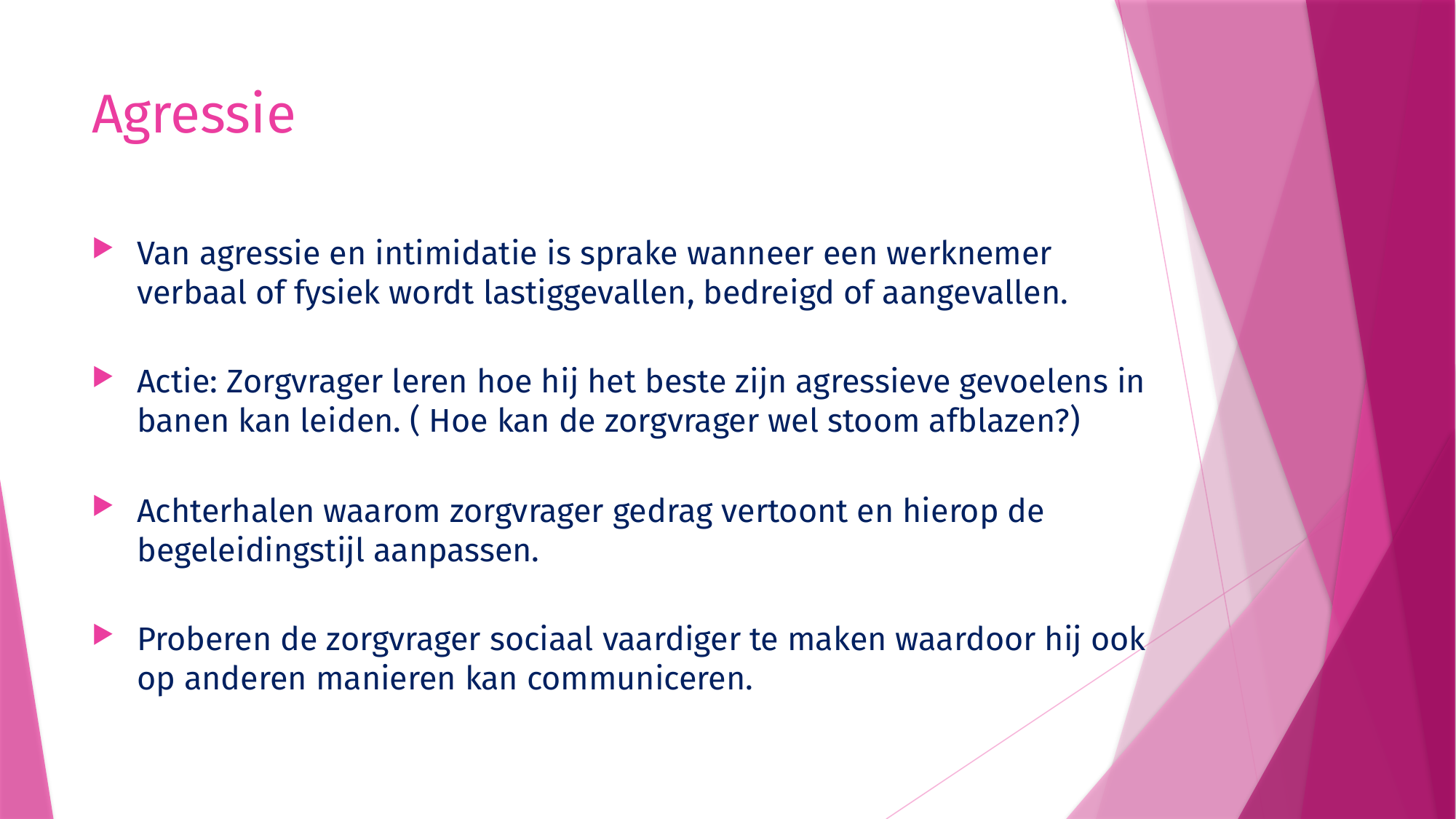

# Agressie

Van agressie en intimidatie is sprake wanneer een werknemer verbaal of fysiek wordt lastiggevallen, bedreigd of aangevallen.

Actie: Zorgvrager leren hoe hij het beste zijn agressieve gevoelens in banen kan leiden. ( Hoe kan de zorgvrager wel stoom afblazen?)

Achterhalen waarom zorgvrager gedrag vertoont en hierop de begeleidingstijl aanpassen.

Proberen de zorgvrager sociaal vaardiger te maken waardoor hij ook op anderen manieren kan communiceren.